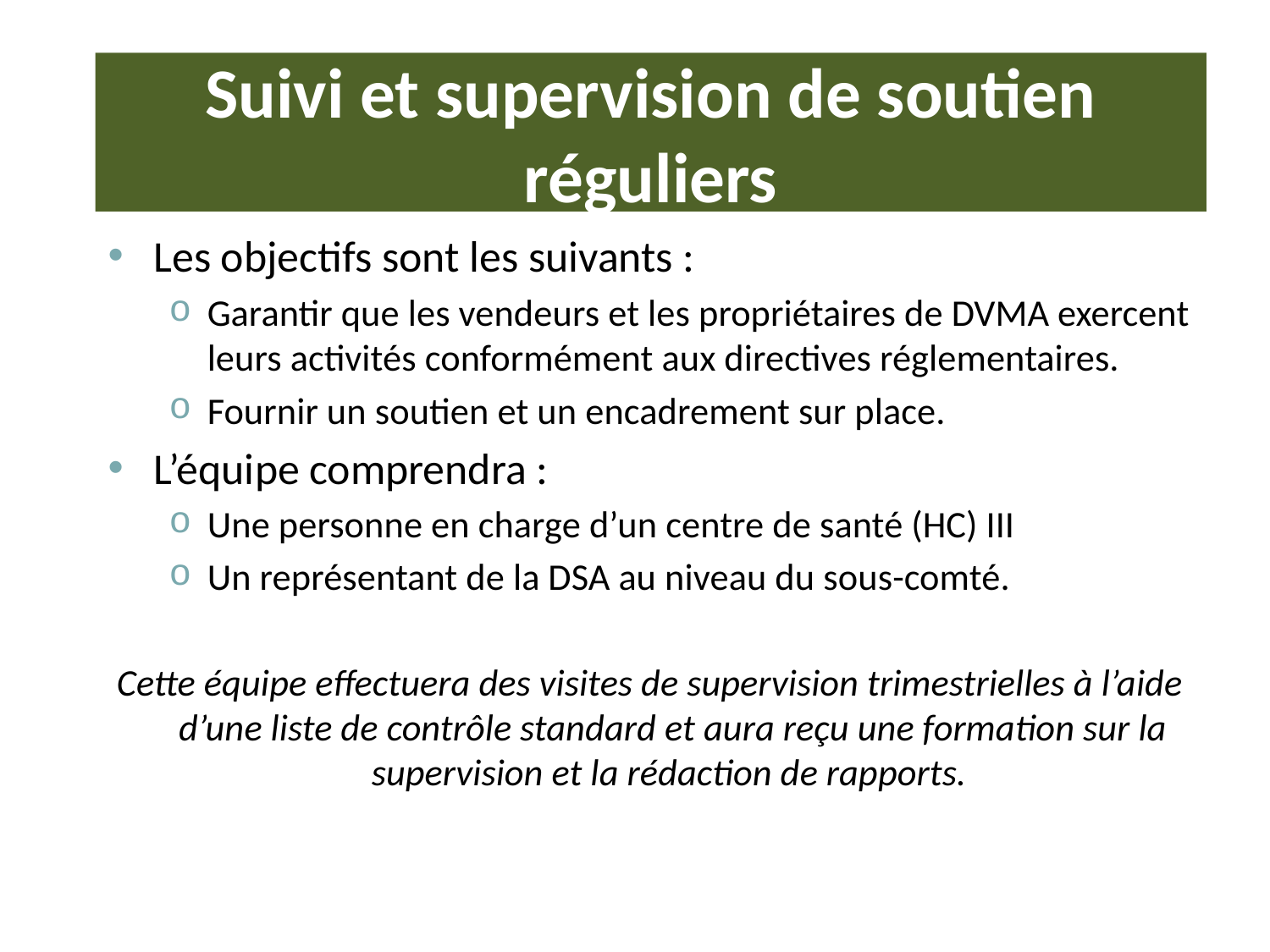

# Suivi et supervision de soutien réguliers
Les objectifs sont les suivants :
Garantir que les vendeurs et les propriétaires de DVMA exercent leurs activités conformément aux directives réglementaires.
Fournir un soutien et un encadrement sur place.
L’équipe comprendra :
Une personne en charge d’un centre de santé (HC) III
Un représentant de la DSA au niveau du sous-comté.

Cette équipe effectuera des visites de supervision trimestrielles à l’aide d’une liste de contrôle standard et aura reçu une formation sur la supervision et la rédaction de rapports.